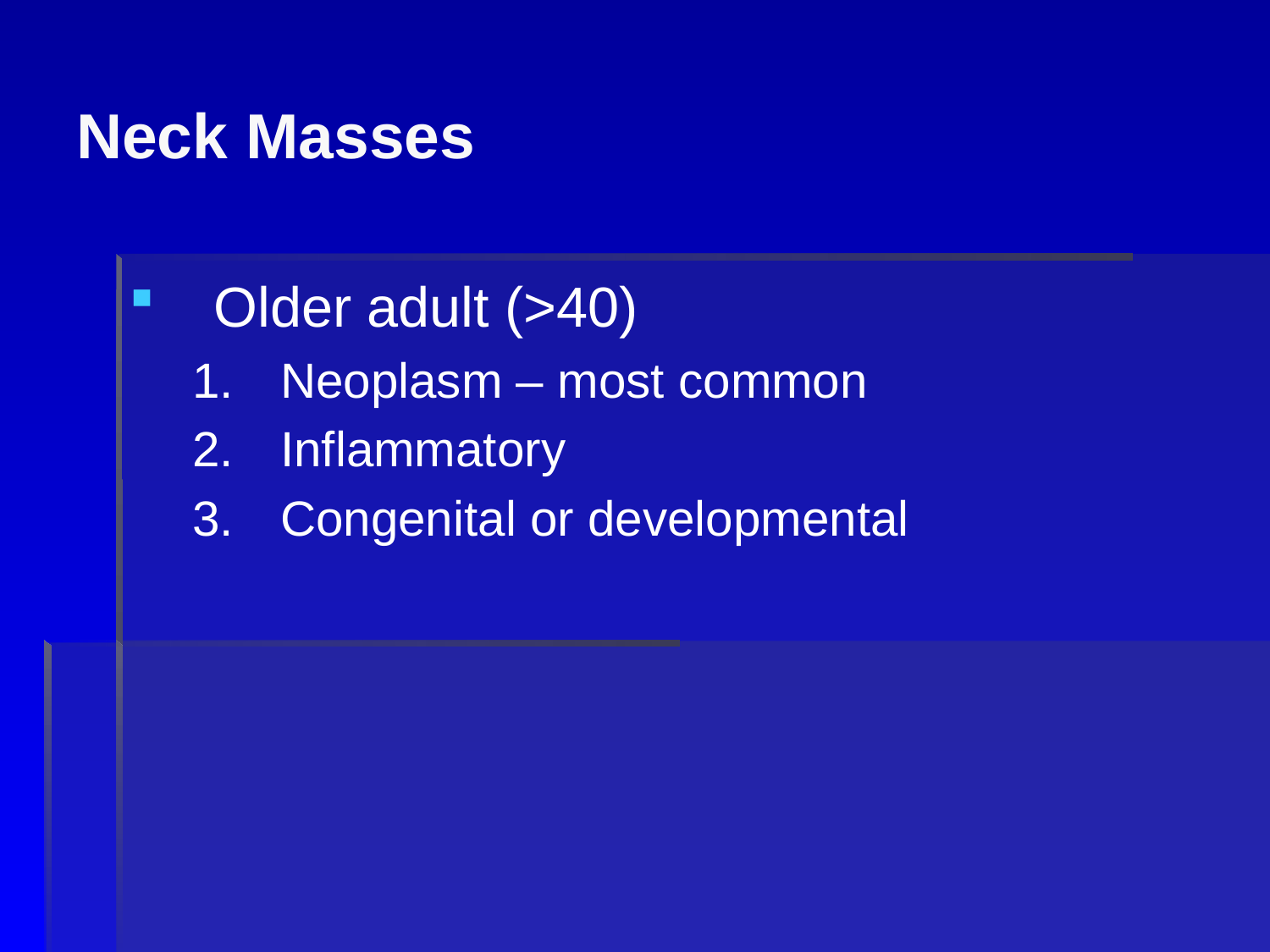

# Neck Masses
Older adult (>40)
 Neoplasm – most common
 Inflammatory
 Congenital or developmental